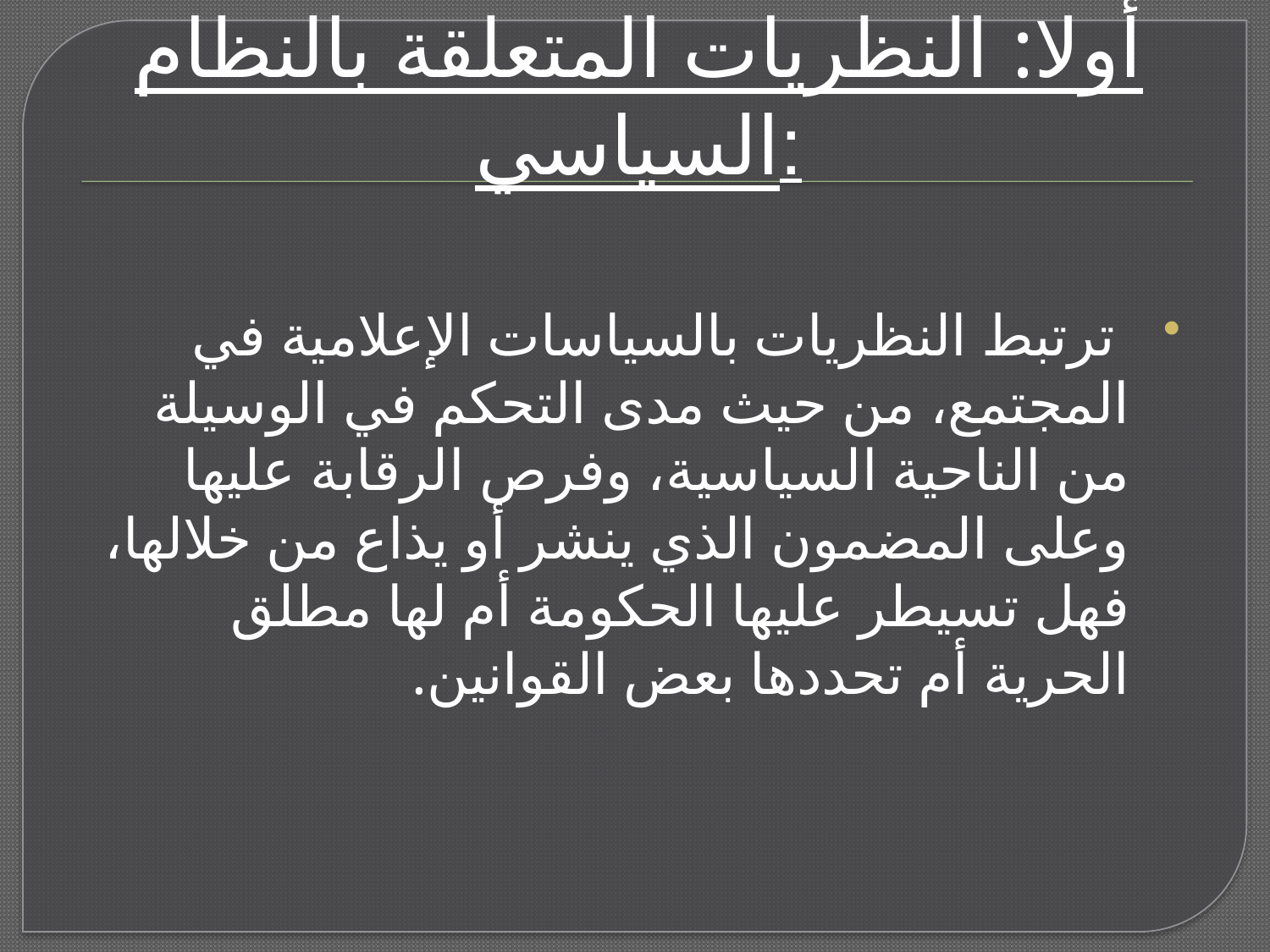

# أولا: النظريات المتعلقة بالنظام السياسي:
 ترتبط النظريات بالسياسات الإعلامية في المجتمع، من حيث مدى التحكم في الوسيلة من الناحية السياسية، وفرص الرقابة عليها وعلى المضمون الذي ينشر أو يذاع من خلالها، فهل تسيطر عليها الحكومة أم لها مطلق الحرية أم تحددها بعض القوانين.